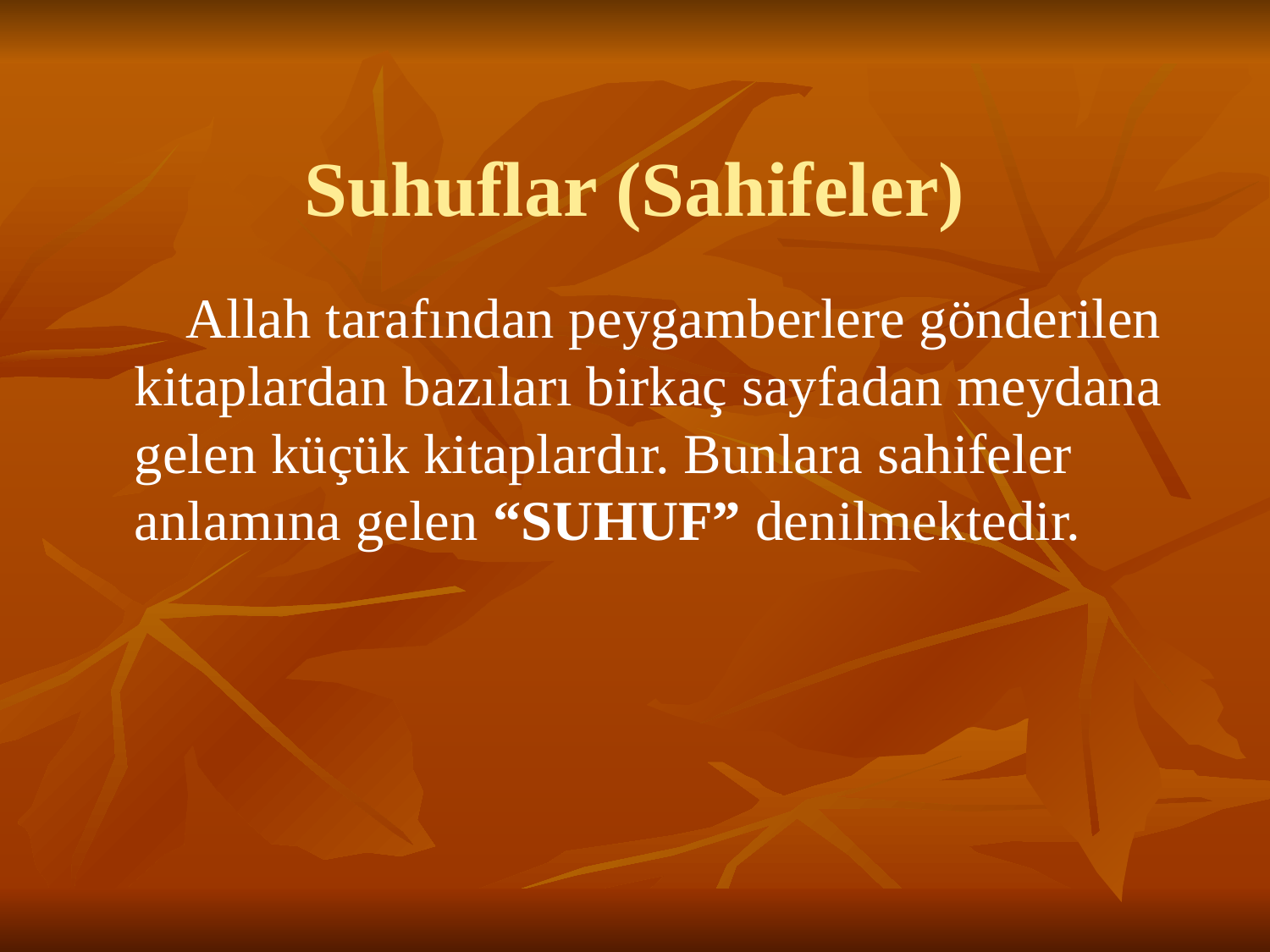

# Suhuflar (Sahifeler)
       Allah tarafından peygamberlere gönderilen kitaplardan bazıları birkaç sayfadan meydana gelen küçük kitaplardır. Bunlara sahifeler anlamına gelen “SUHUF” denilmektedir.